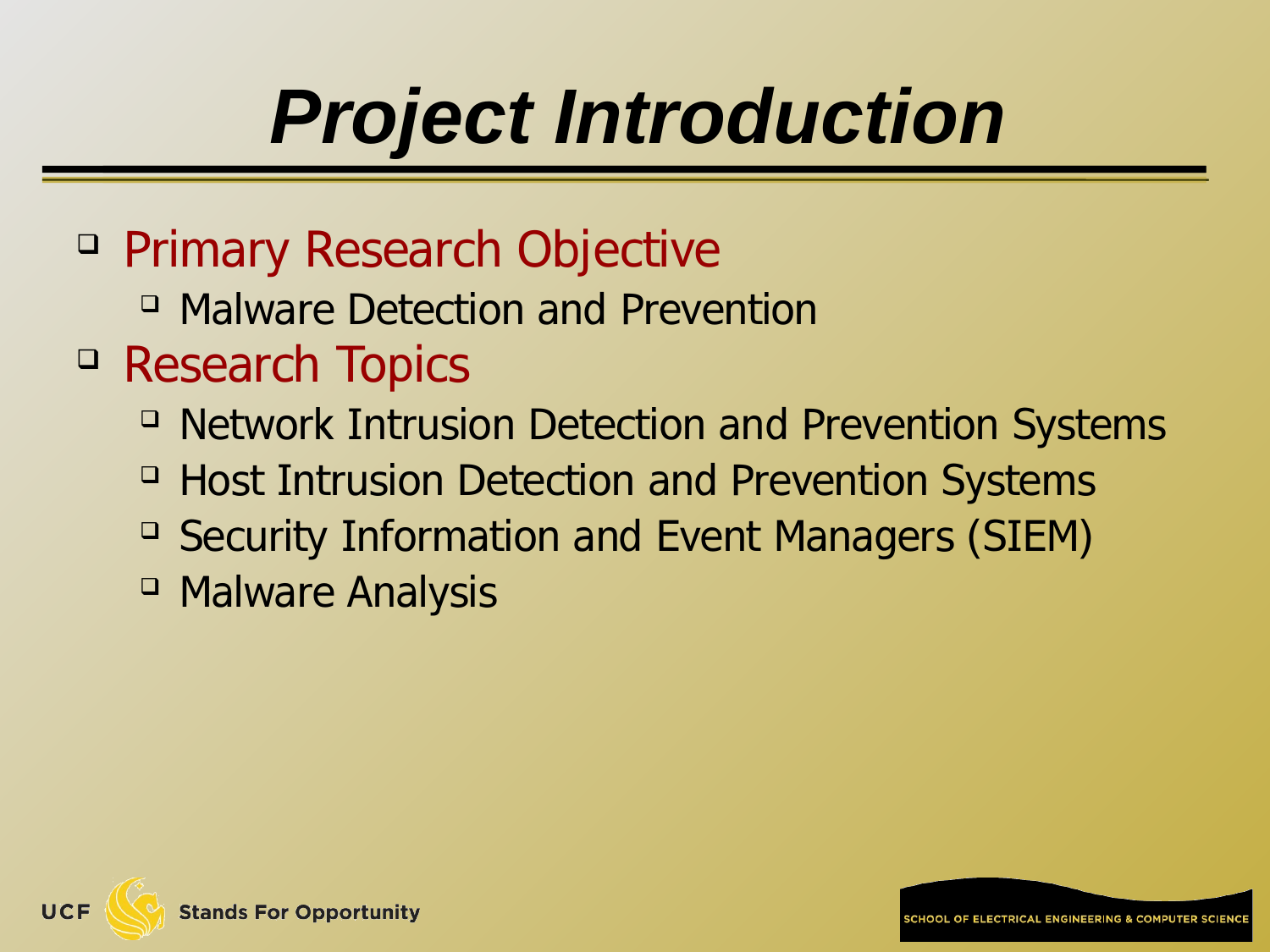

# Project Introduction
Primary Research Objective
Malware Detection and Prevention
Research Topics
Network Intrusion Detection and Prevention Systems
Host Intrusion Detection and Prevention Systems
Security Information and Event Managers (SIEM)
Malware Analysis